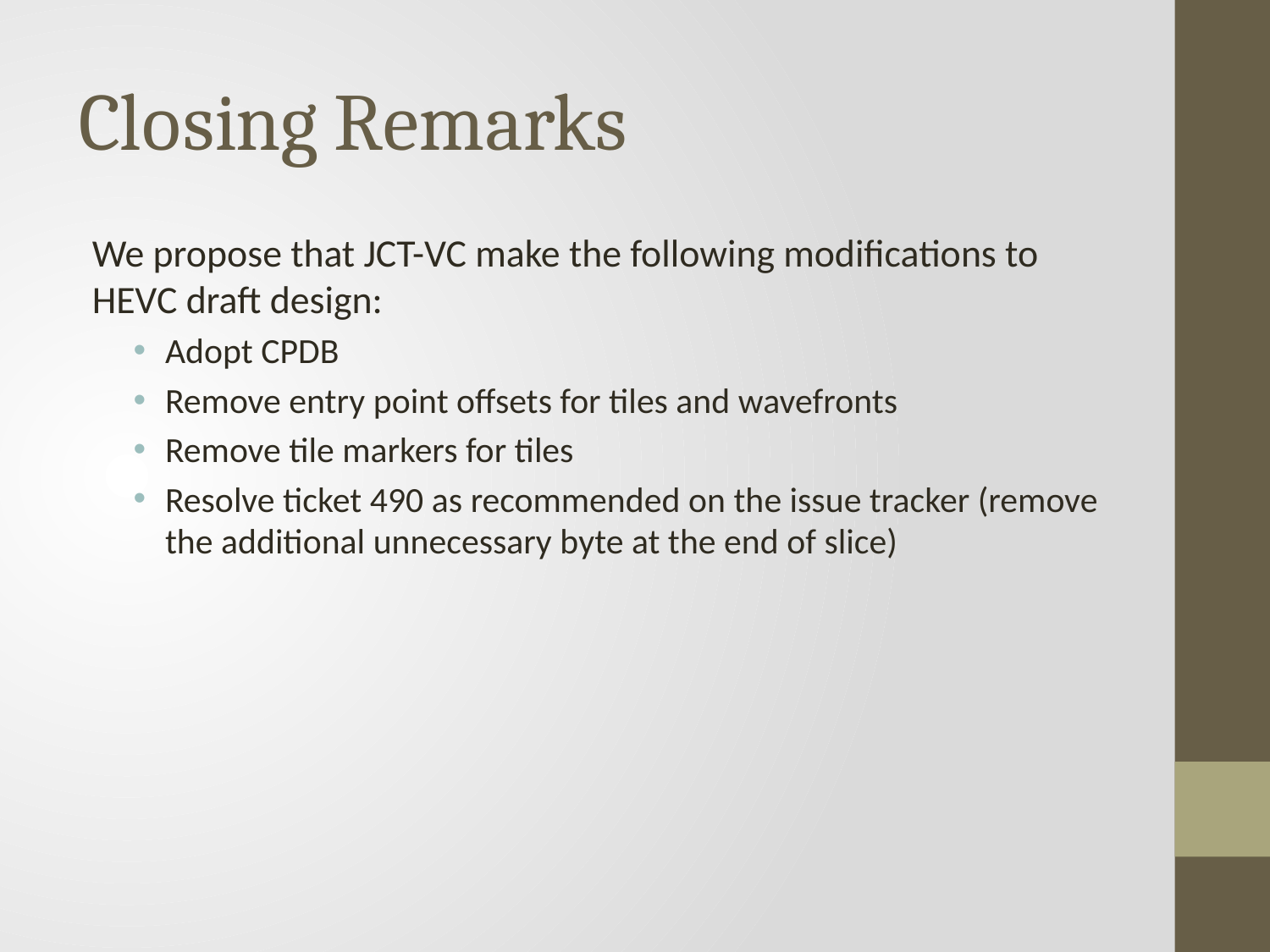

# Closing Remarks
We propose that JCT-VC make the following modifications to HEVC draft design:
Adopt CPDB
Remove entry point offsets for tiles and wavefronts
Remove tile markers for tiles
Resolve ticket 490 as recommended on the issue tracker (remove the additional unnecessary byte at the end of slice)